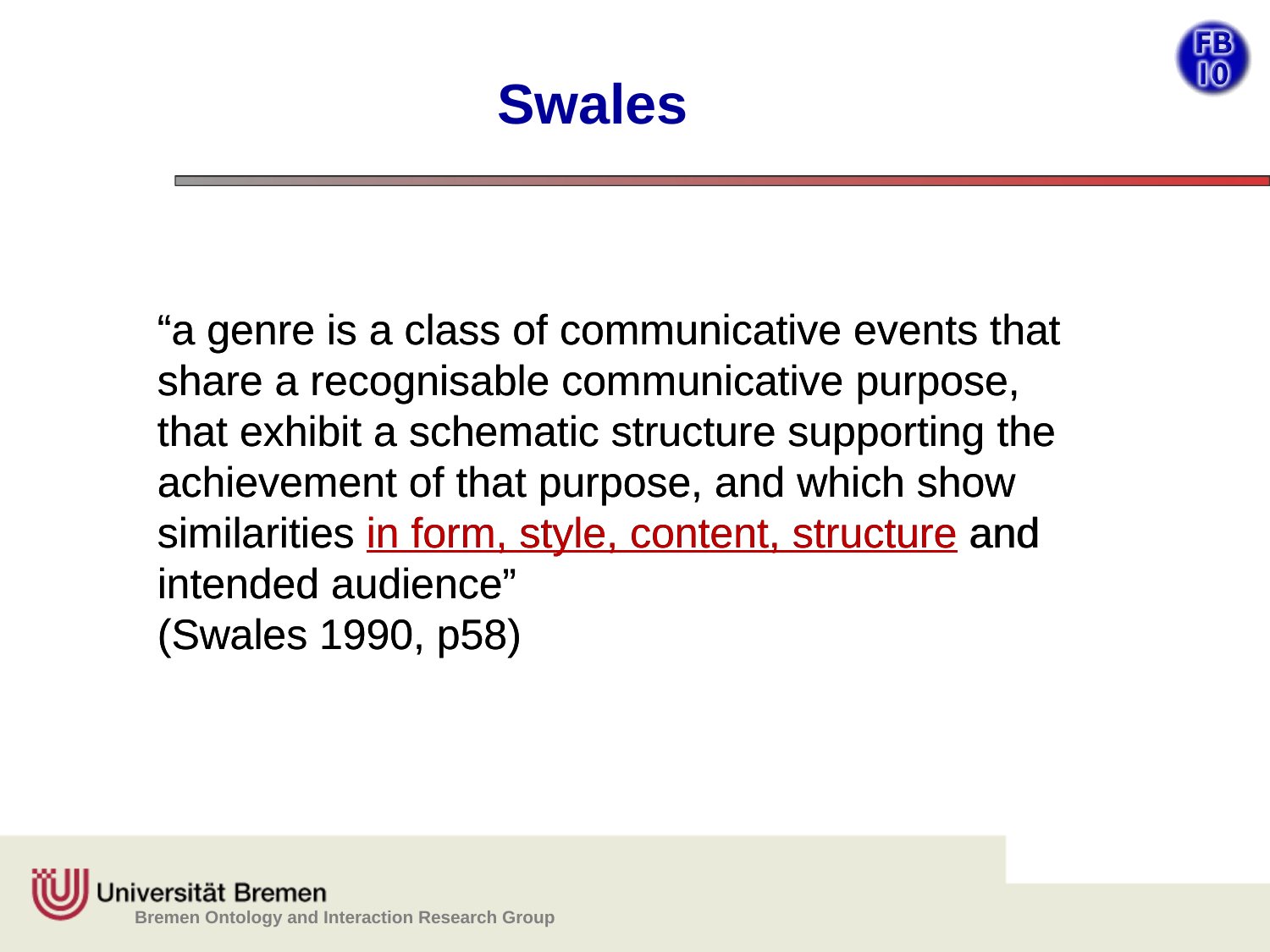

# Swales
“a genre is a class of communicative events that share a recognisable communicative purpose, that exhibit a schematic structure supporting the achievement of that purpose, and which show similarities in form, style, content, structure and intended audience”
(Swales 1990, p58)
“a genre is a class of communicative events that share a recognisable communicative purpose, that exhibit a schematic structure supporting the achievement of that purpose, and which show similarities in form, style, content, structure and intended audience”
(Swales 1990, p58)